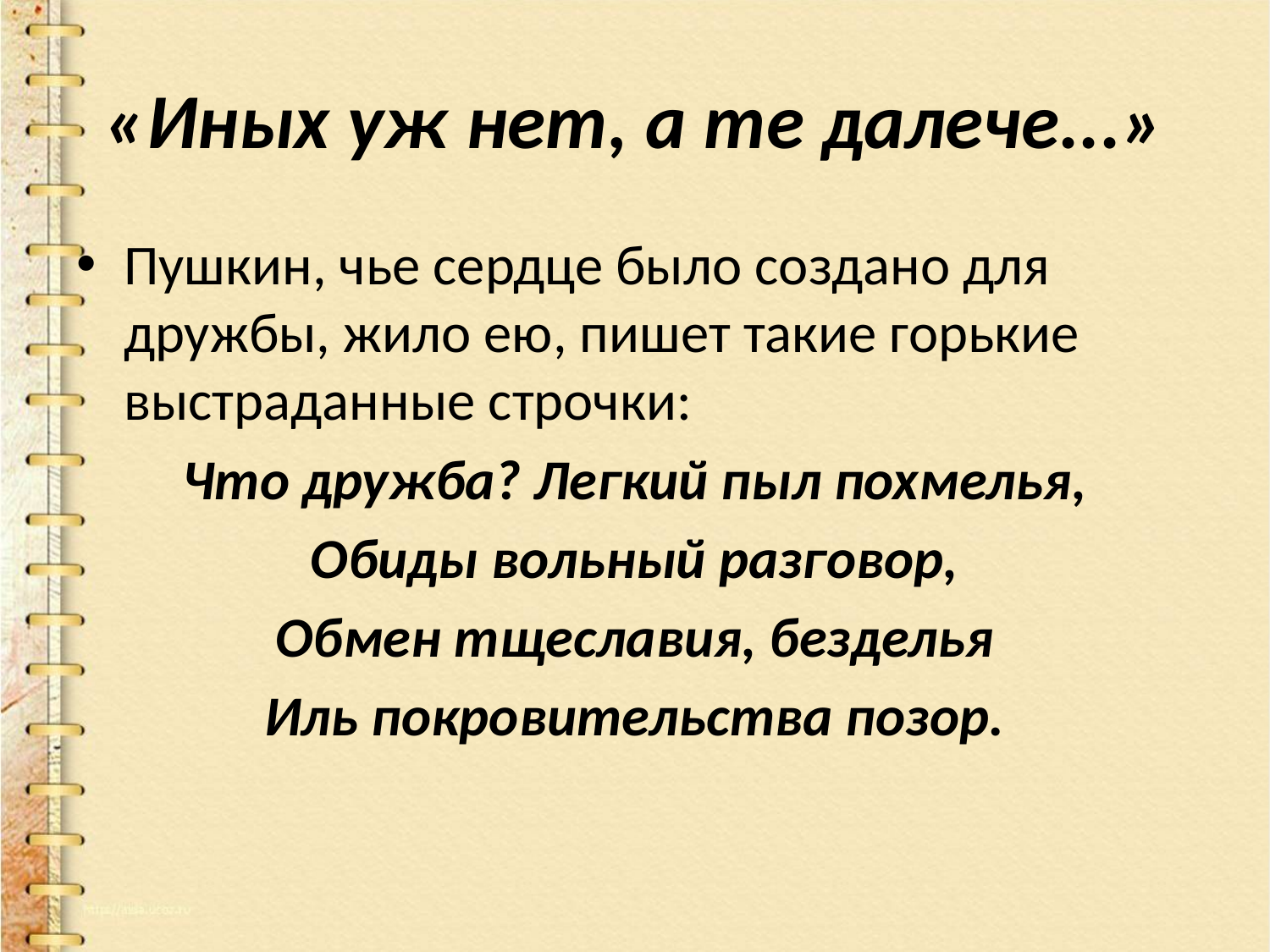

# «Иных уж нет, а те далече...»
Пушкин, чье сердце было создано для дружбы, жило ею, пишет такие горькие выстраданные строчки:
Что дружба? Легкий пыл похмелья,
Обиды вольный разговор,
Обмен тщеславия, безделья
Иль покровительства позор.